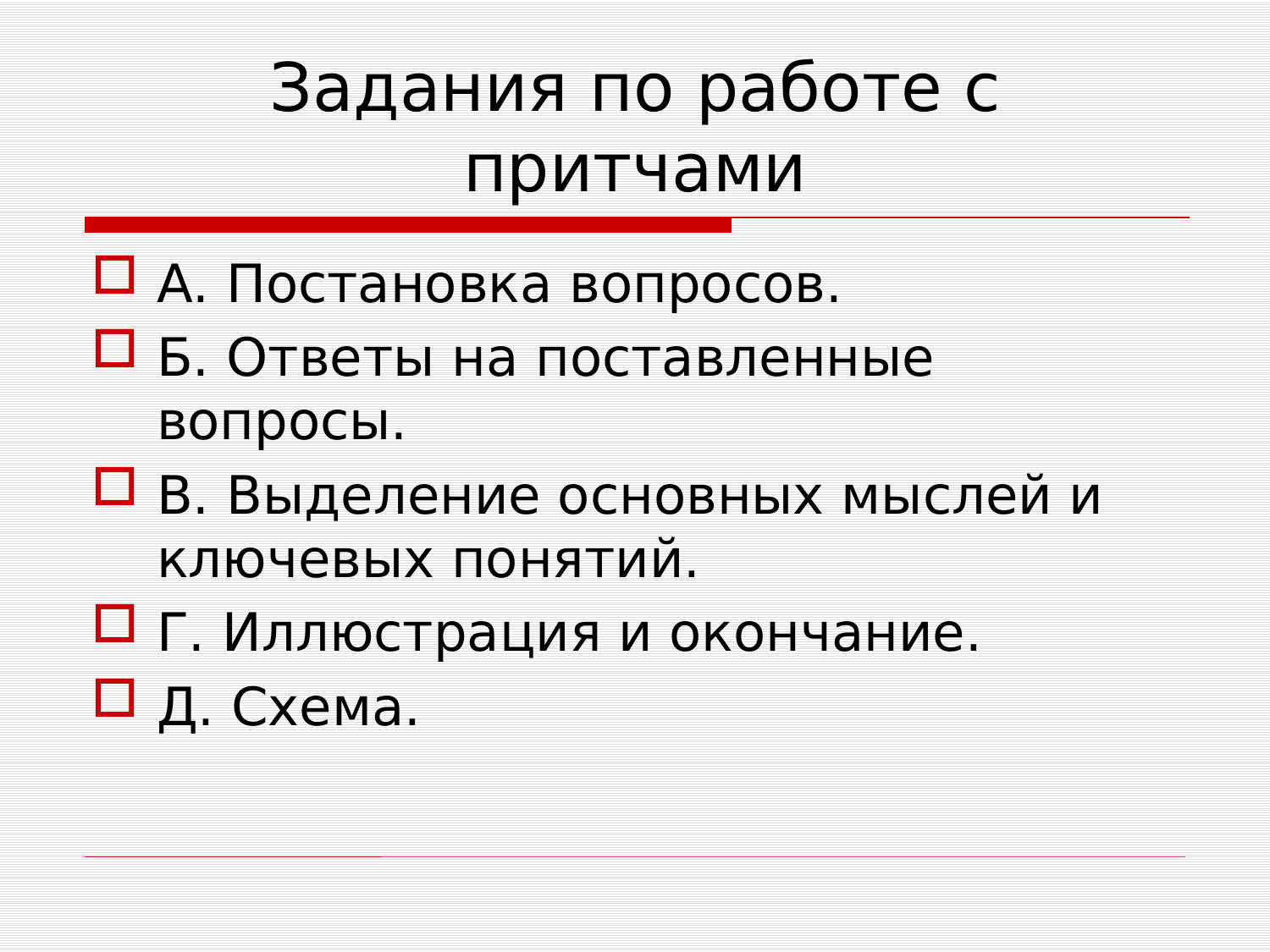

# Задания по работе с притчами
А. Постановка вопросов.
Б. Ответы на поставленные вопросы.
В. Выделение основных мыслей и ключевых понятий.
Г. Иллюстрация и окончание.
Д. Схема.